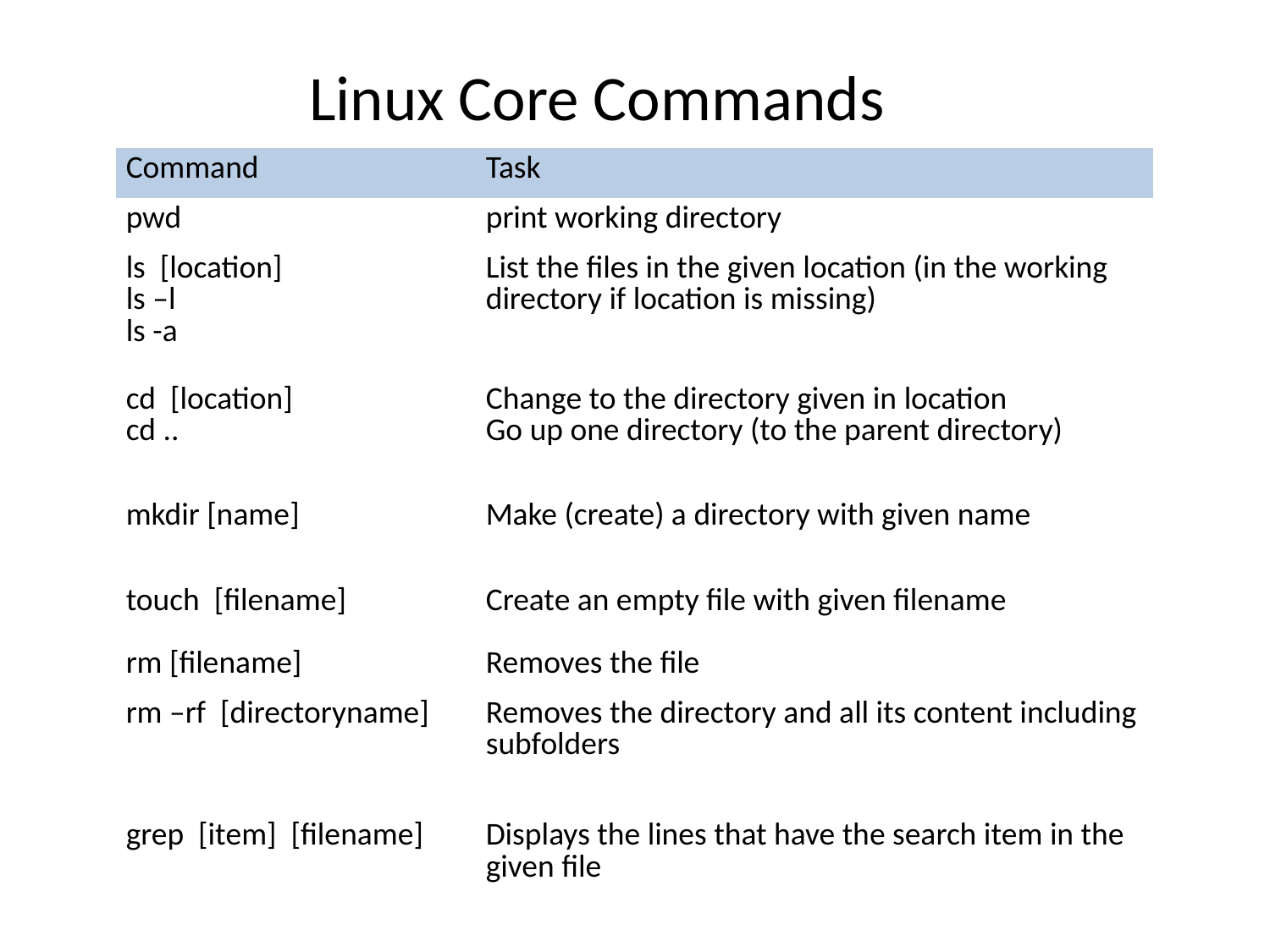

# Linux Core Commands
| Command | Task |
| --- | --- |
| pwd | print working directory |
| ls [location] ls –l ls -a | List the files in the given location (in the working directory if location is missing) |
| cd [location] cd .. | Change to the directory given in location Go up one directory (to the parent directory) |
| mkdir [name] | Make (create) a directory with given name |
| touch [filename] | Create an empty file with given filename |
| rm [filename] | Removes the file |
| rm –rf [directoryname] | Removes the directory and all its content including subfolders |
| grep [item] [filename] | Displays the lines that have the search item in the given file |